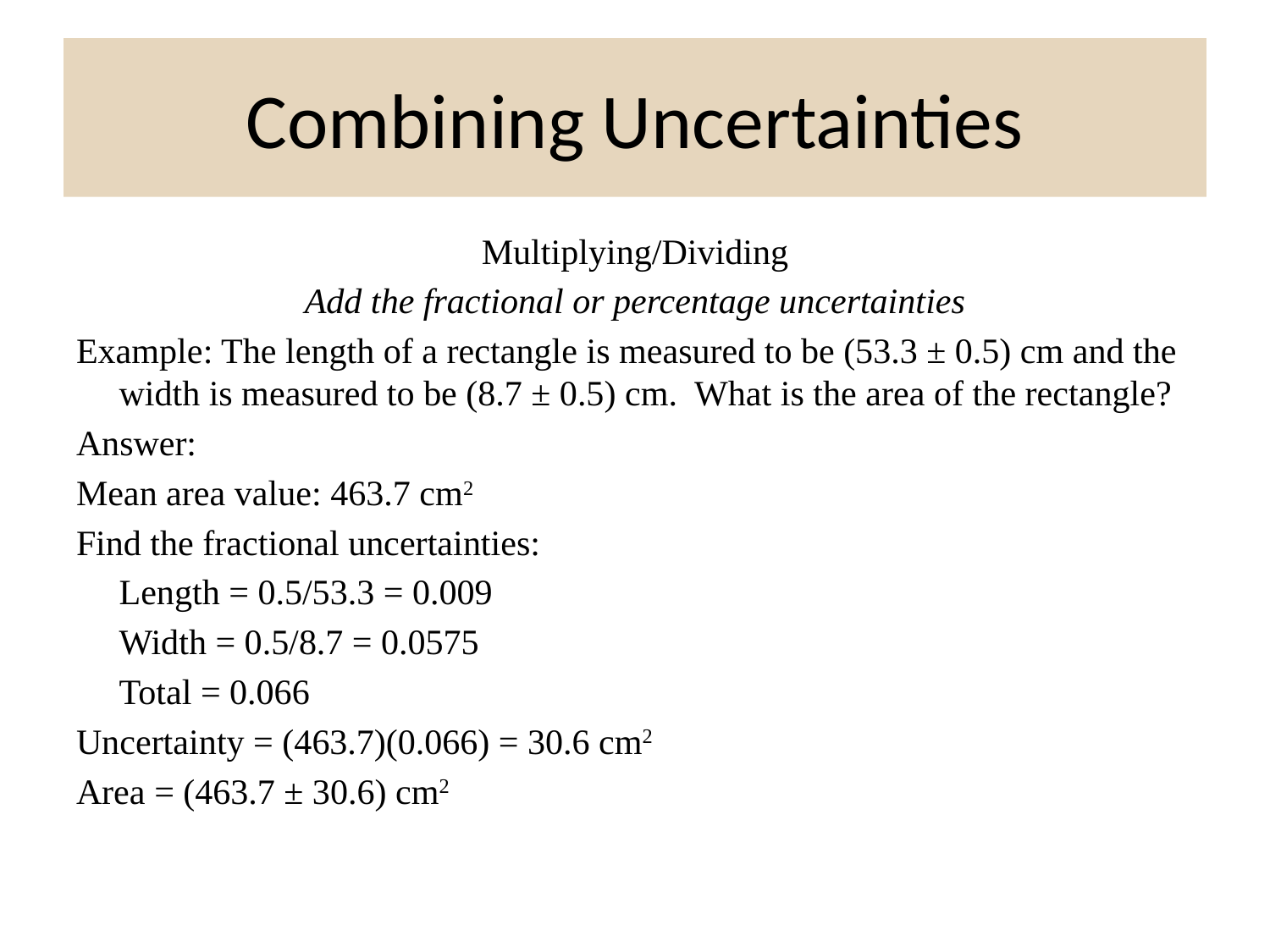

# Combining Uncertainties
Multiplying/Dividing
Add the fractional or percentage uncertainties
Example: The length of a rectangle is measured to be (53.3 ± 0.5) cm and the width is measured to be (8.7 ± 0.5) cm.  What is the area of the rectangle?
Answer:
Mean area value: 463.7 cm2
Find the fractional uncertainties:
	Length = 0.5/53.3 = 0.009
	Width = 0.5/8.7 = 0.0575
	Total = 0.066
Uncertainty = (463.7)(0.066) = 30.6 cm2
Area = (463.7 ± 30.6) cm2